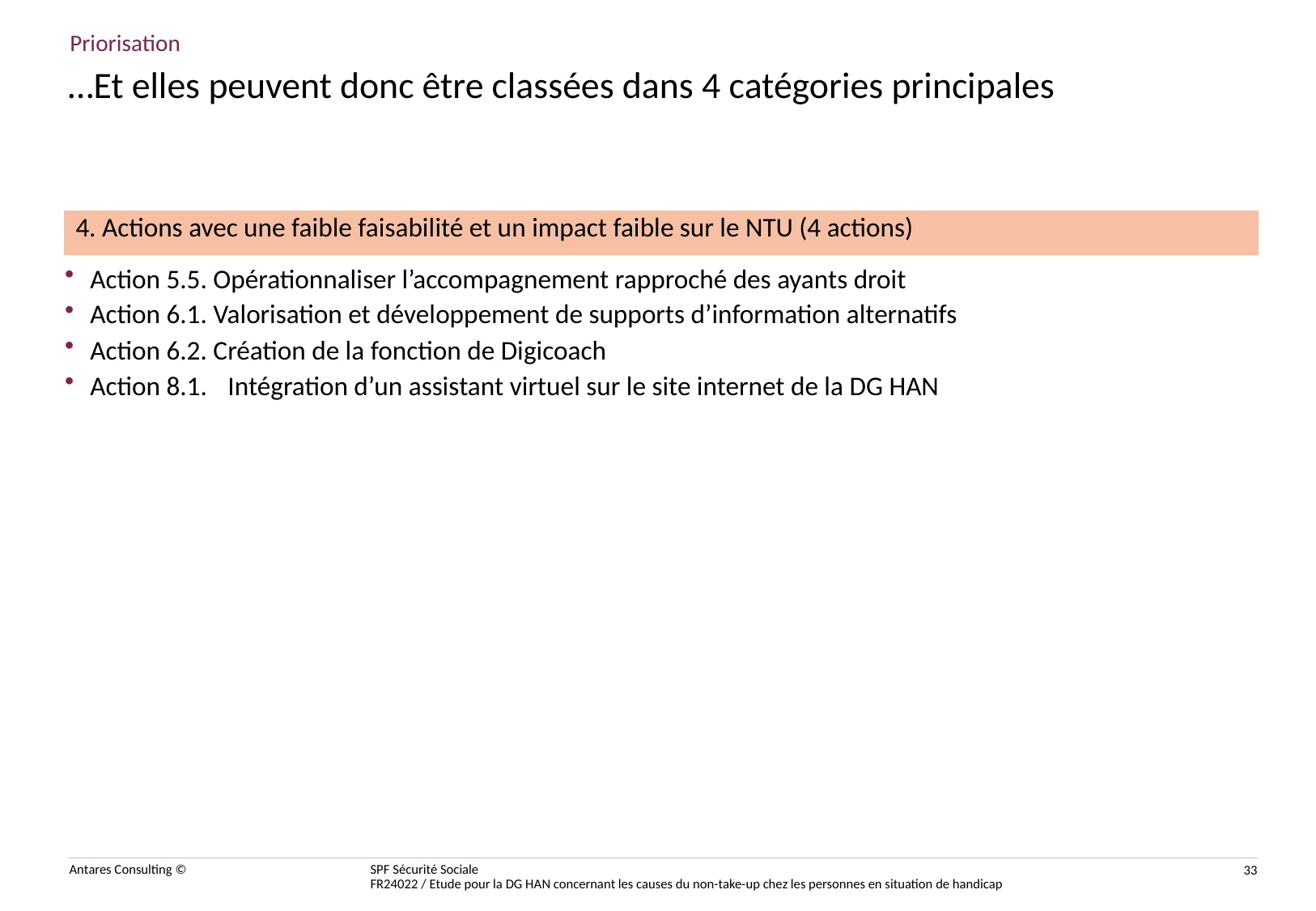

Priorisation
# …Et elles peuvent donc être classées dans 4 catégories principales
| 4. Actions avec une faible faisabilité et un impact faible sur le NTU (4 actions) |
| --- |
Action 5.5. Opérationnaliser l’accompagnement rapproché des ayants droit
Action 6.1	. Valorisation et développement de supports d’information alternatifs
Action 6.2. Création de la fonction de Digicoach
Action 8.1. 	Intégration d’un assistant virtuel sur le site internet de la DG HAN